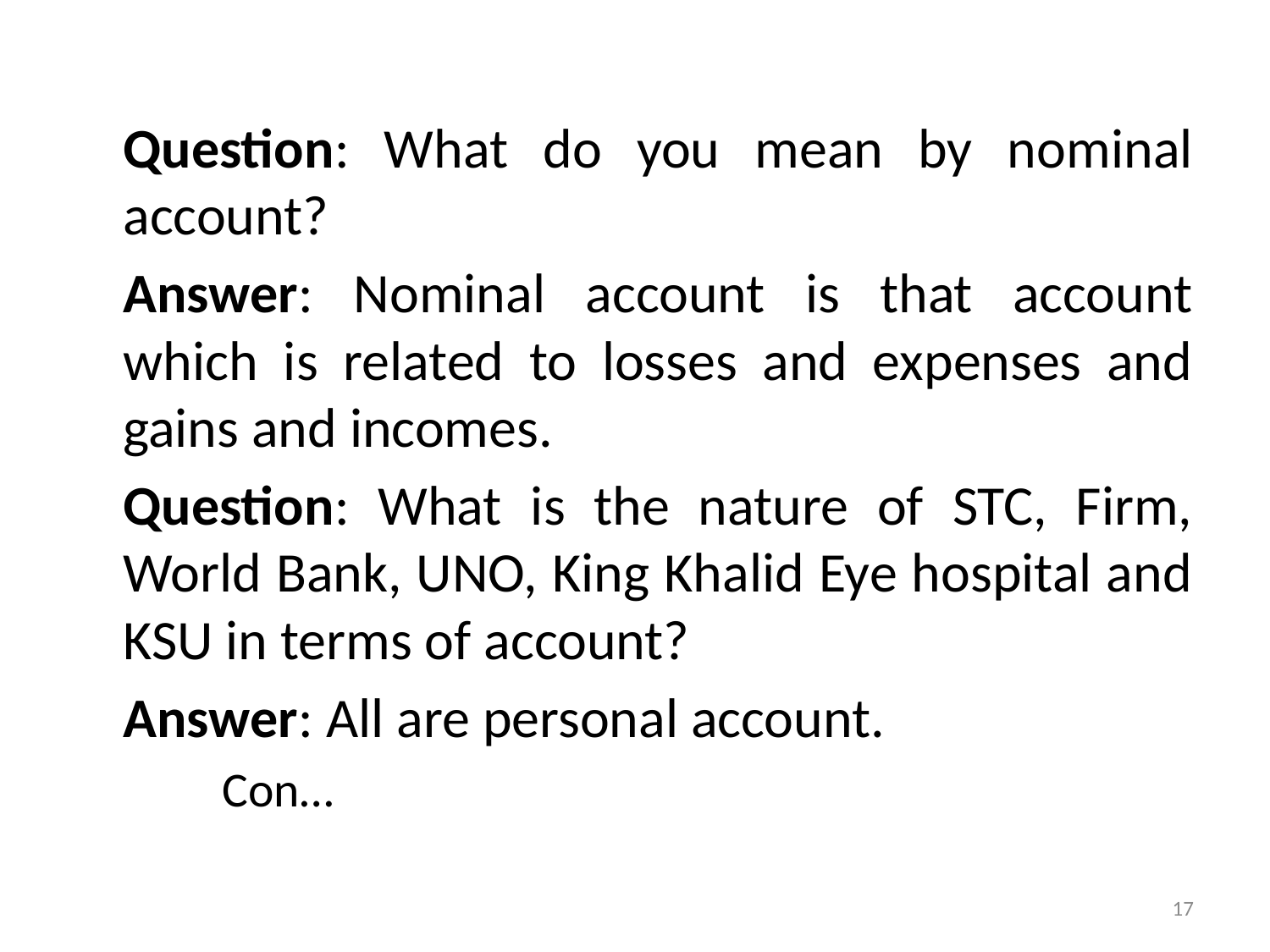

Question: What do you mean by nominal account?
	Answer: Nominal account is that account which is related to losses and expenses and gains and incomes.
	Question: What is the nature of STC, Firm, World Bank, UNO, King Khalid Eye hospital and KSU in terms of account?
	Answer: All are personal account.
								         Con…

17